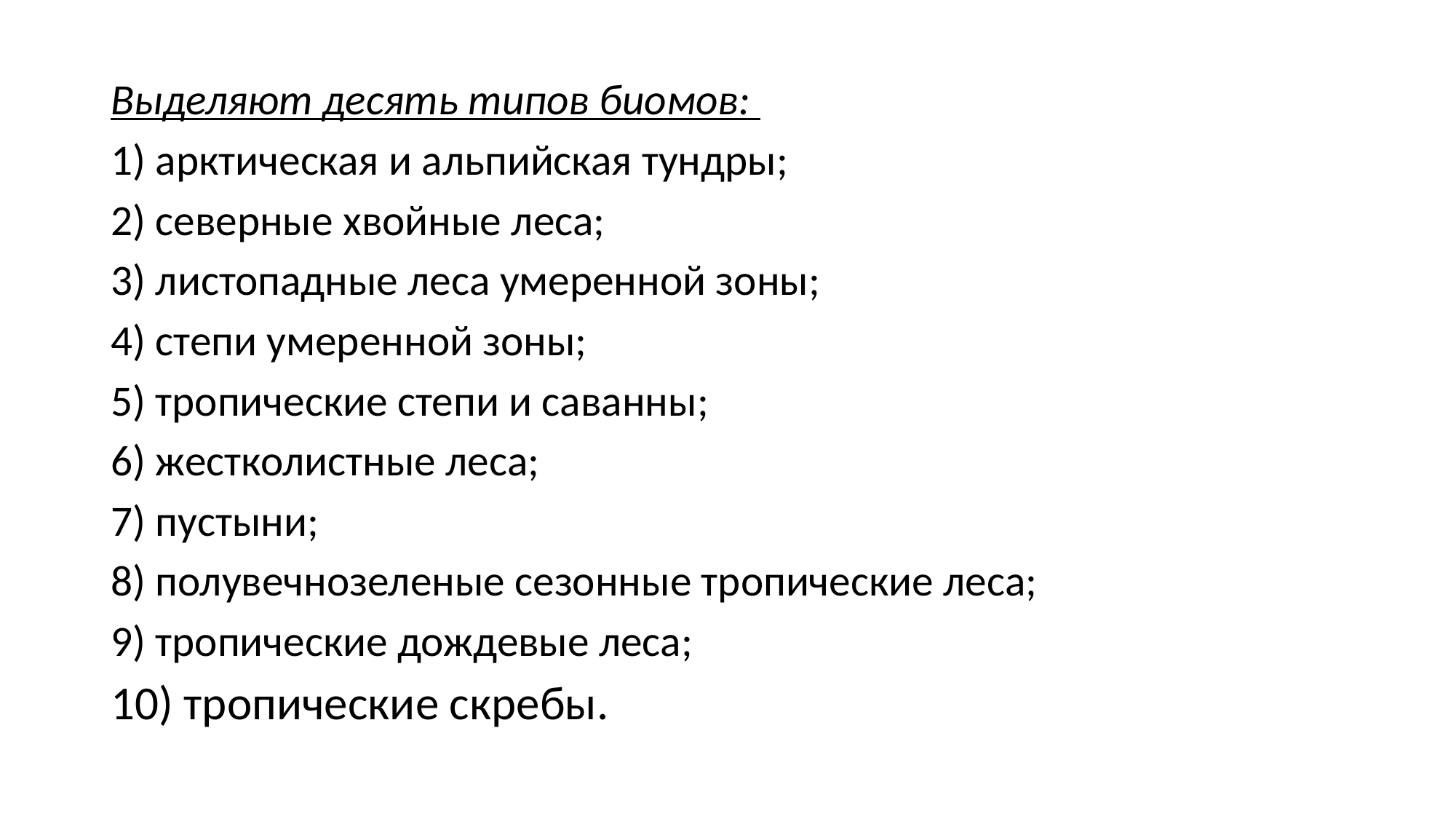

Выделяют десять типов биомов:
1) арктическая и альпийская тундры;
2) северные хвойные леса;
3) листопадные леса умеренной зоны;
4) степи умеренной зоны;
5) тропические степи и саванны;
6) жестколистные леса;
7) пустыни;
8) полувечнозеленые сезонные тропические леса;
9) тропические дождевые леса;
10) тропические скребы.